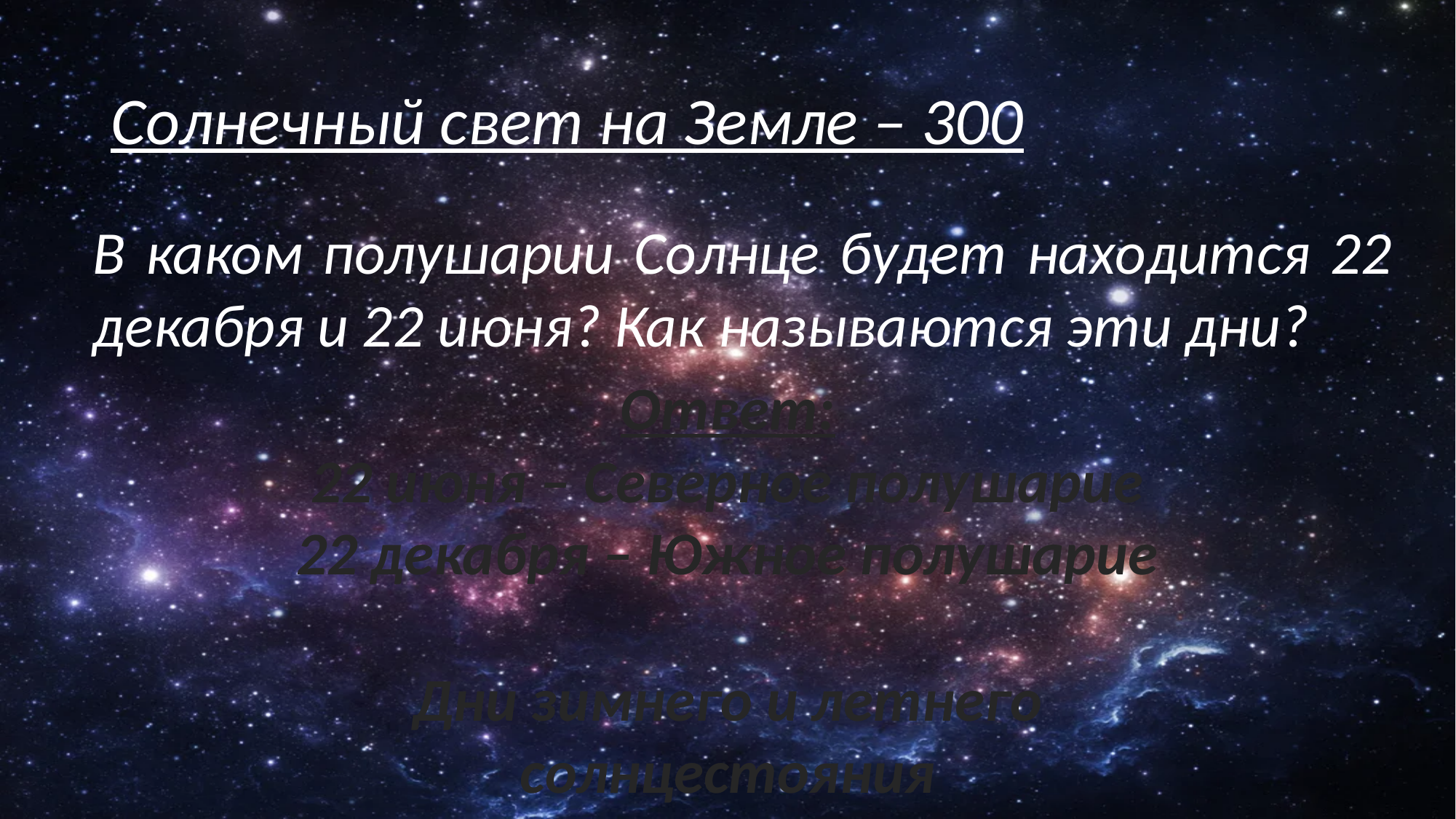

# Солнечный свет на Земле – 300
В каком полушарии Солнце будет находится 22 декабря и 22 июня? Как называются эти дни?
Ответ:
22 июня – Северное полушарие
22 декабря – Южное полушарие

Дни зимнего и летнего солнцестояния